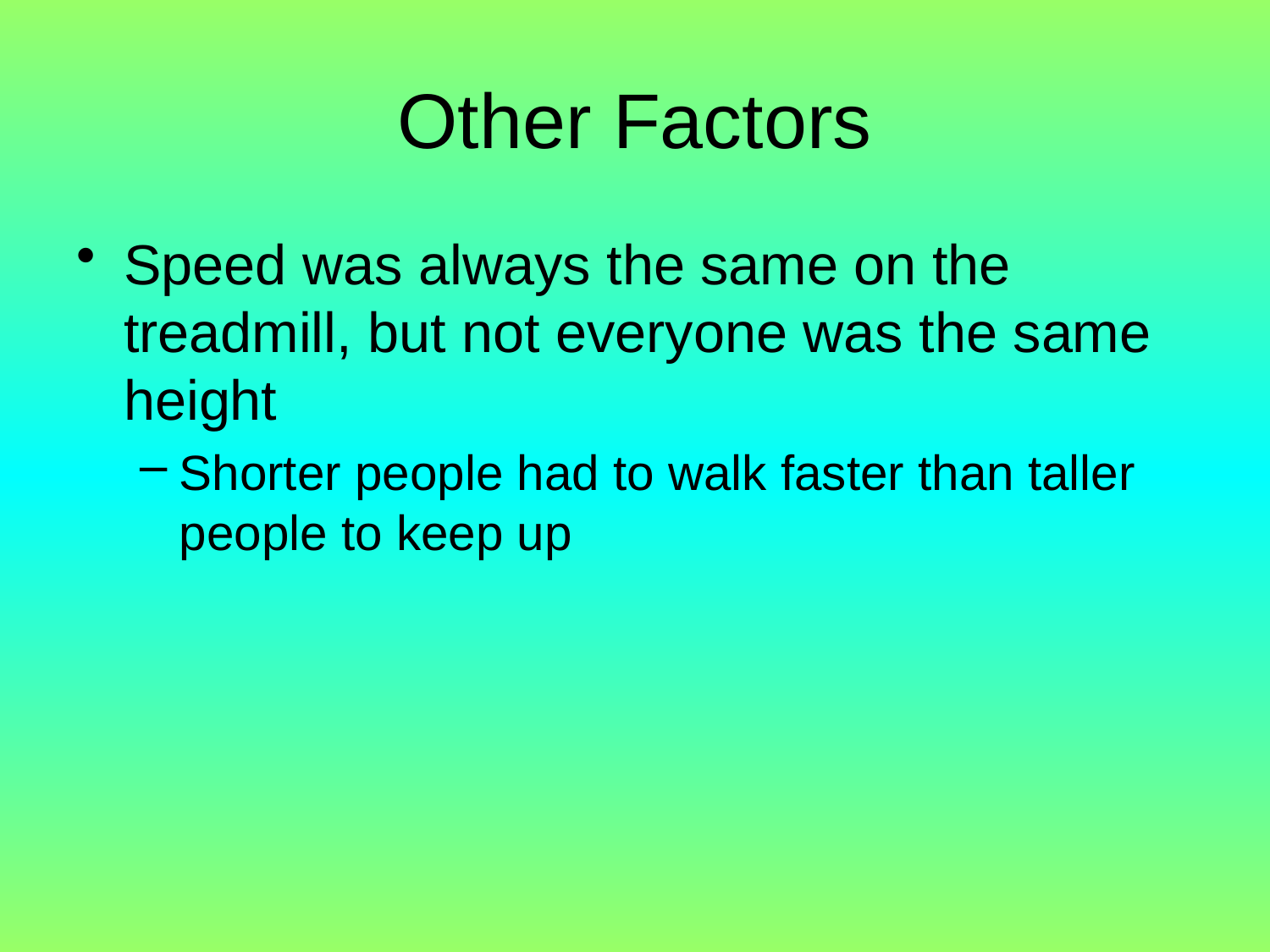

# Other Factors
Speed was always the same on the treadmill, but not everyone was the same height
Shorter people had to walk faster than taller people to keep up